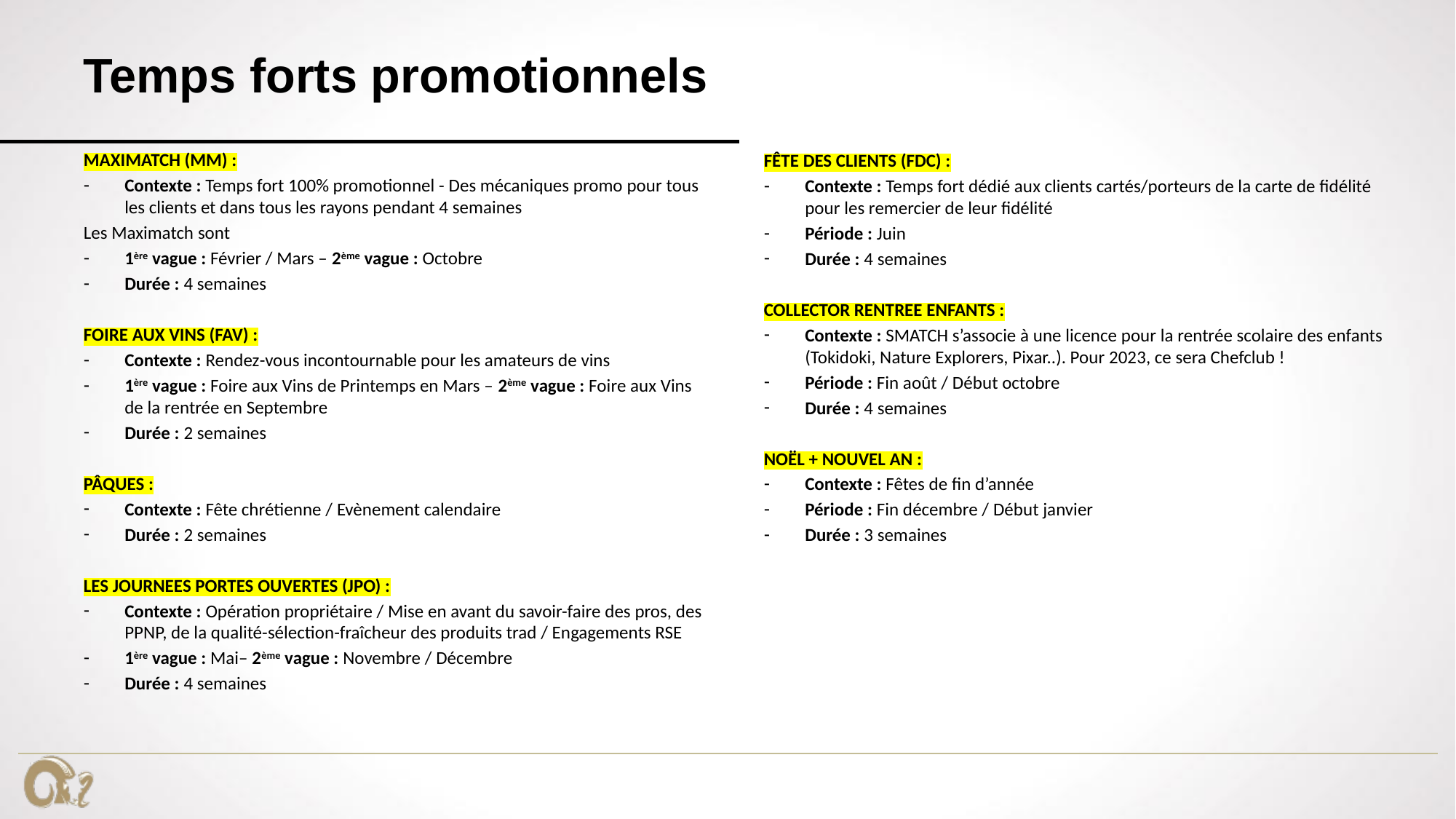

# Temps forts promotionnels
MAXIMATCH (MM) :
Contexte : Temps fort 100% promotionnel - Des mécaniques promo pour tous les clients et dans tous les rayons pendant 4 semaines
Les Maximatch sont
1ère vague : Février / Mars – 2ème vague : Octobre
Durée : 4 semaines

FOIRE AUX VINS (FAV) :
Contexte : Rendez-vous incontournable pour les amateurs de vins
1ère vague : Foire aux Vins de Printemps en Mars – 2ème vague : Foire aux Vins de la rentrée en Septembre
Durée : 2 semaines

PÂQUES :
Contexte : Fête chrétienne / Evènement calendaire
Durée : 2 semaines

LES JOURNEES PORTES OUVERTES (JPO) :
Contexte : Opération propriétaire / Mise en avant du savoir-faire des pros, des PPNP, de la qualité-sélection-fraîcheur des produits trad / Engagements RSE
1ère vague : Mai– 2ème vague : Novembre / Décembre
Durée : 4 semaines
FÊTE DES CLIENTS (FDC) :
Contexte : Temps fort dédié aux clients cartés/porteurs de la carte de fidélité pour les remercier de leur fidélité
Période : Juin
Durée : 4 semaines

COLLECTOR RENTREE ENFANTS :
Contexte : SMATCH s’associe à une licence pour la rentrée scolaire des enfants (Tokidoki, Nature Explorers, Pixar..). Pour 2023, ce sera Chefclub !
Période : Fin août / Début octobre
Durée : 4 semaines

NOËL + NOUVEL AN :
Contexte : Fêtes de fin d’année
Période : Fin décembre / Début janvier
Durée : 3 semaines